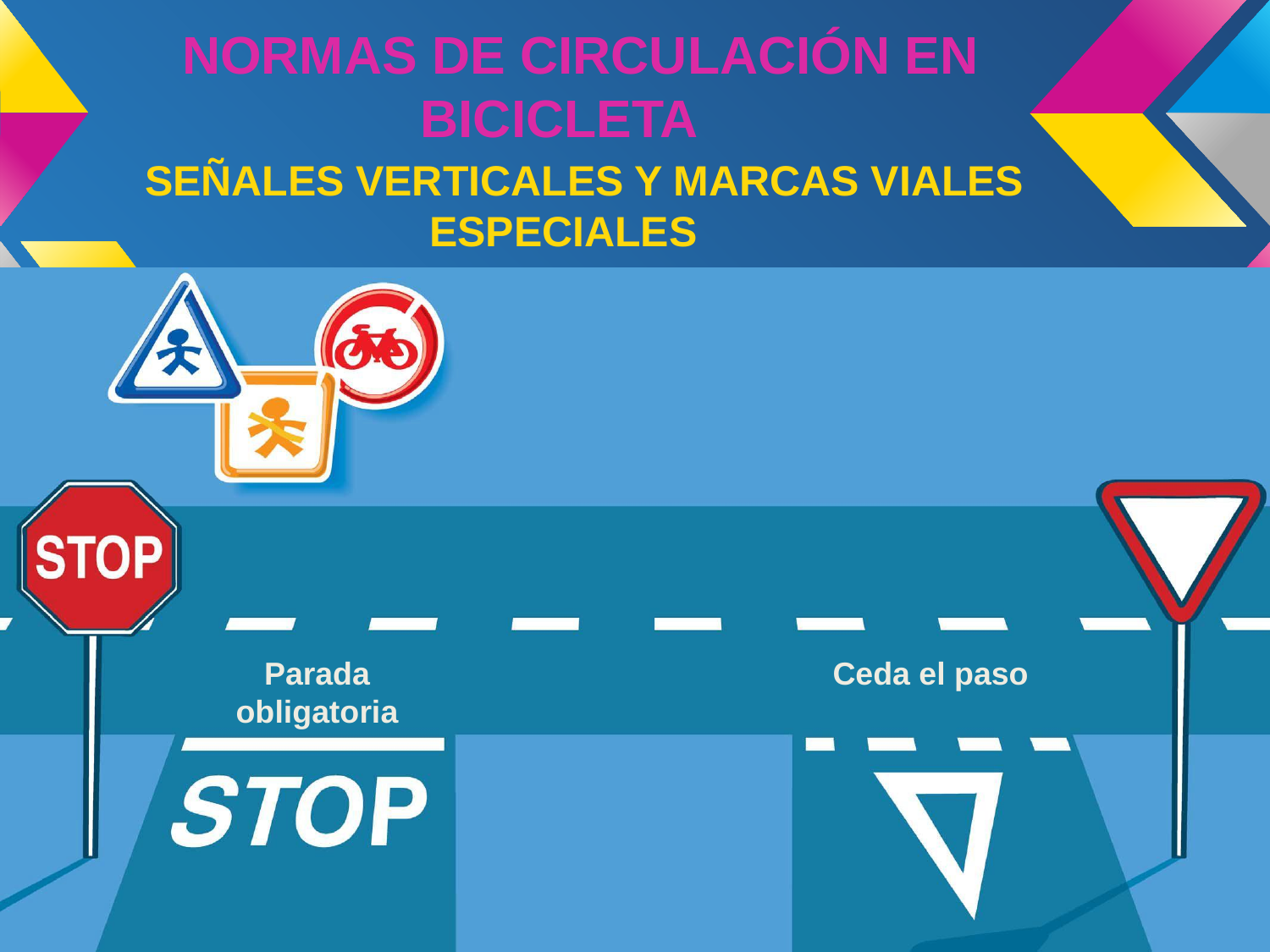

# NORMAS DE CIRCULACIÓN EN BICICLETA
SEÑALES VERTICALES Y MARCAS VIALES ESPECIALES

Parada obligatoria
Ceda el paso